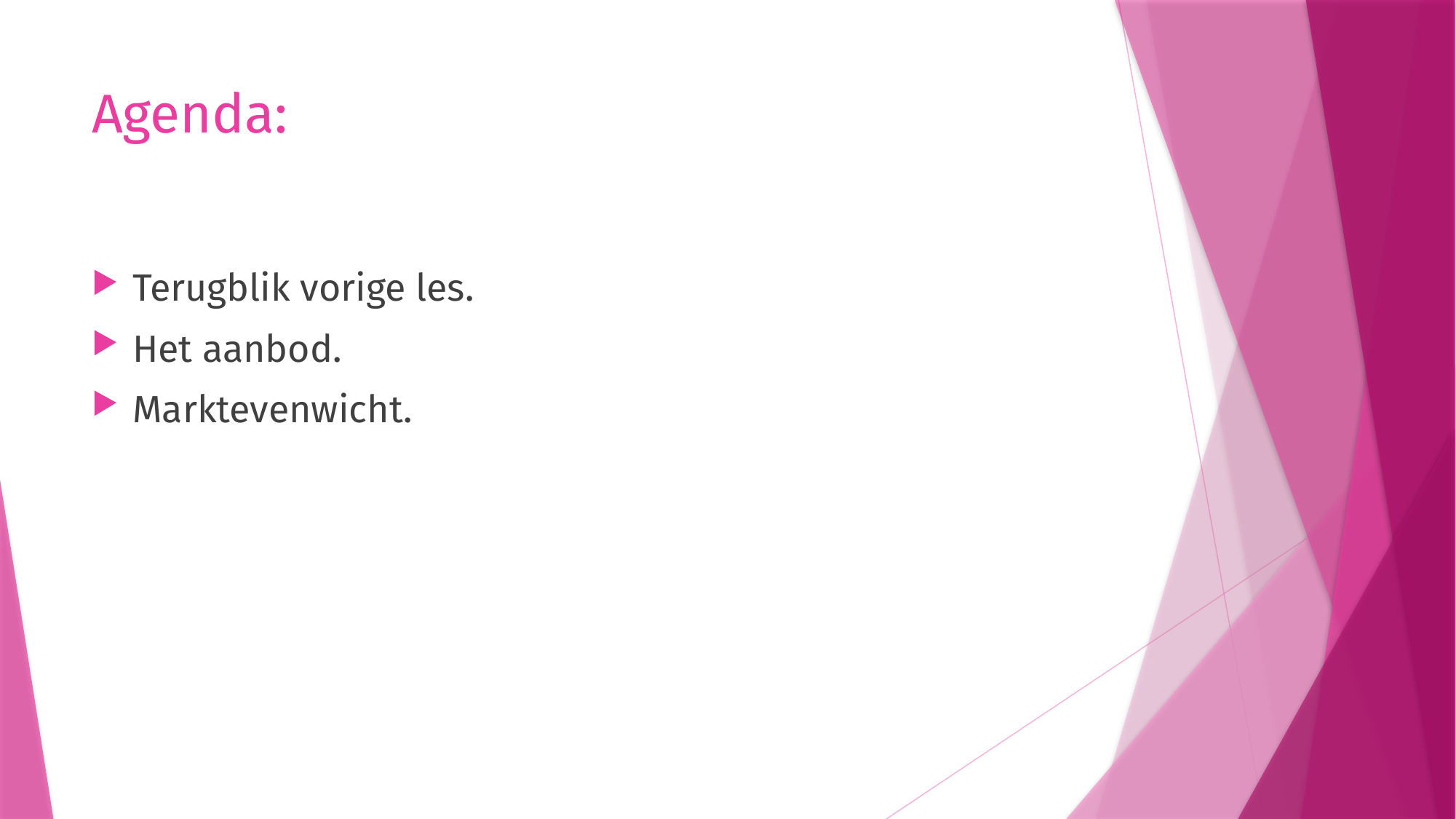

# Agenda:
Terugblik vorige les.
Het aanbod.
Marktevenwicht.